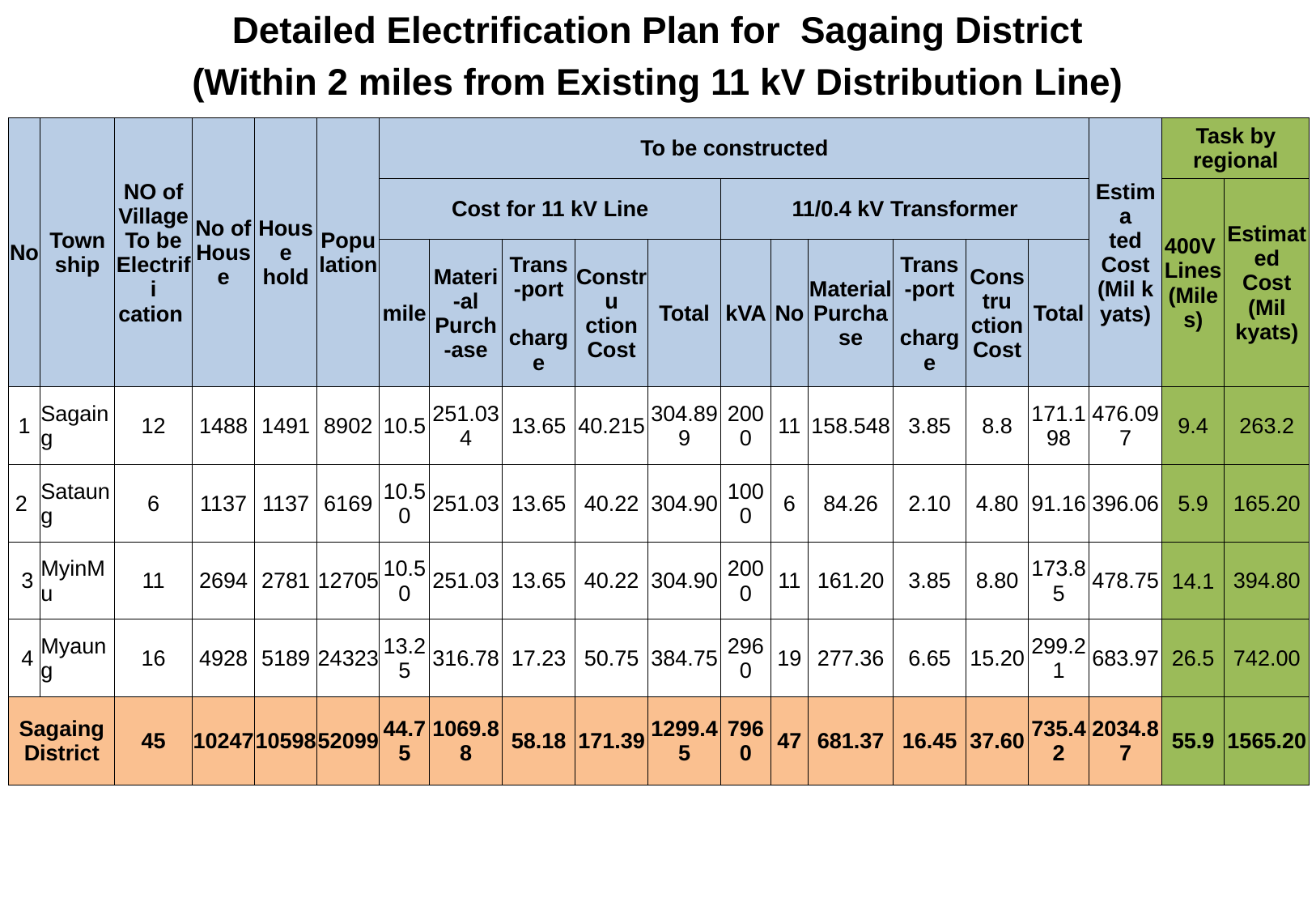

Detailed Electrification Plan for  Sagaing District
(Within 2 miles from Existing 11 kV Distribution Line)
| No | Town ship | NO of Village To be Electrifi cation | No of House | House hold | Popu lation | To be constructed |  |  |  |  |  |  |  |  |  |  | Estima ted Cost (Mil k yats) | Task by regional |  |
| --- | --- | --- | --- | --- | --- | --- | --- | --- | --- | --- | --- | --- | --- | --- | --- | --- | --- | --- | --- |
|  |  |  |  |  |  | Cost for 11 kV Line |  |  |  |  | 11/0.4 kV Transformer |  |  |  |  |  |  | 400V Lines (Miles) | Estimated Cost (Mil kyats) |
|  |  |  |  |  |  | mile | Materi -al Purch -ase | Trans -port charge | Constru ction Cost | Total | kVA | No | Material Purchase | Trans -port charge | Constru ction Cost | Total |  |  |  |
| 1 | Sagaing | 12 | 1488 | 1491 | 8902 | 10.5 | 251.034 | 13.65 | 40.215 | 304.899 | 2000 | 11 | 158.548 | 3.85 | 8.8 | 171.198 | 476.097 | 9.4 | 263.2 |
| 2 | Sataung | 6 | 1137 | 1137 | 6169 | 10.50 | 251.03 | 13.65 | 40.22 | 304.90 | 1000 | 6 | 84.26 | 2.10 | 4.80 | 91.16 | 396.06 | 5.9 | 165.20 |
| 3 | MyinMu | 11 | 2694 | 2781 | 12705 | 10.50 | 251.03 | 13.65 | 40.22 | 304.90 | 2000 | 11 | 161.20 | 3.85 | 8.80 | 173.85 | 478.75 | 14.1 | 394.80 |
| 4 | Myaung | 16 | 4928 | 5189 | 24323 | 13.25 | 316.78 | 17.23 | 50.75 | 384.75 | 2960 | 19 | 277.36 | 6.65 | 15.20 | 299.21 | 683.97 | 26.5 | 742.00 |
| Sagaing District |  | 45 | 10247 | 10598 | 52099 | 44.75 | 1069.88 | 58.18 | 171.39 | 1299.45 | 7960 | 47 | 681.37 | 16.45 | 37.60 | 735.42 | 2034.87 | 55.9 | 1565.20 |